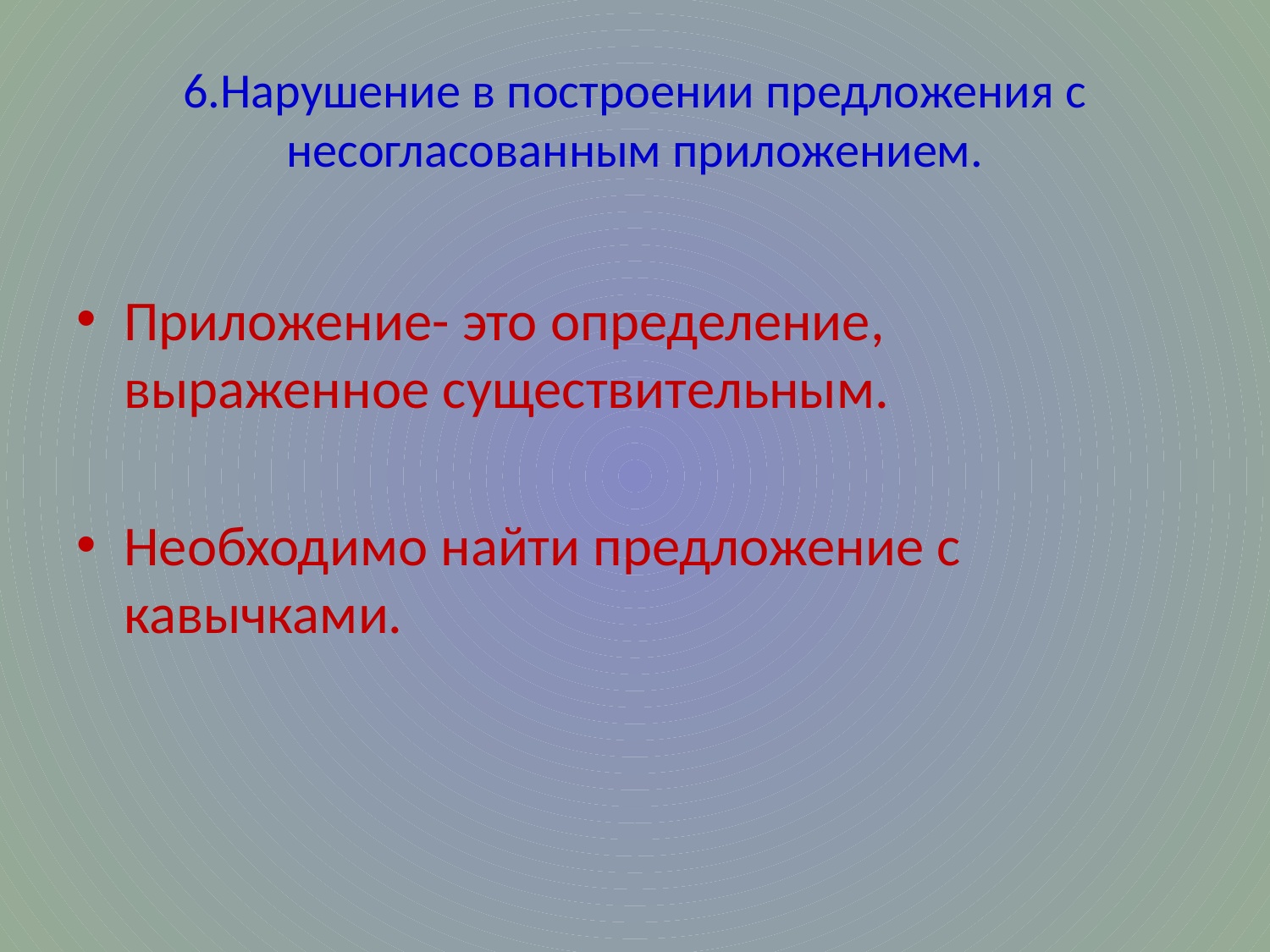

# 6.Нарушение в построении предложения с несогласованным приложением.
Приложение- это определение, выраженное существительным.

Необходимо найти предложение с кавычками.